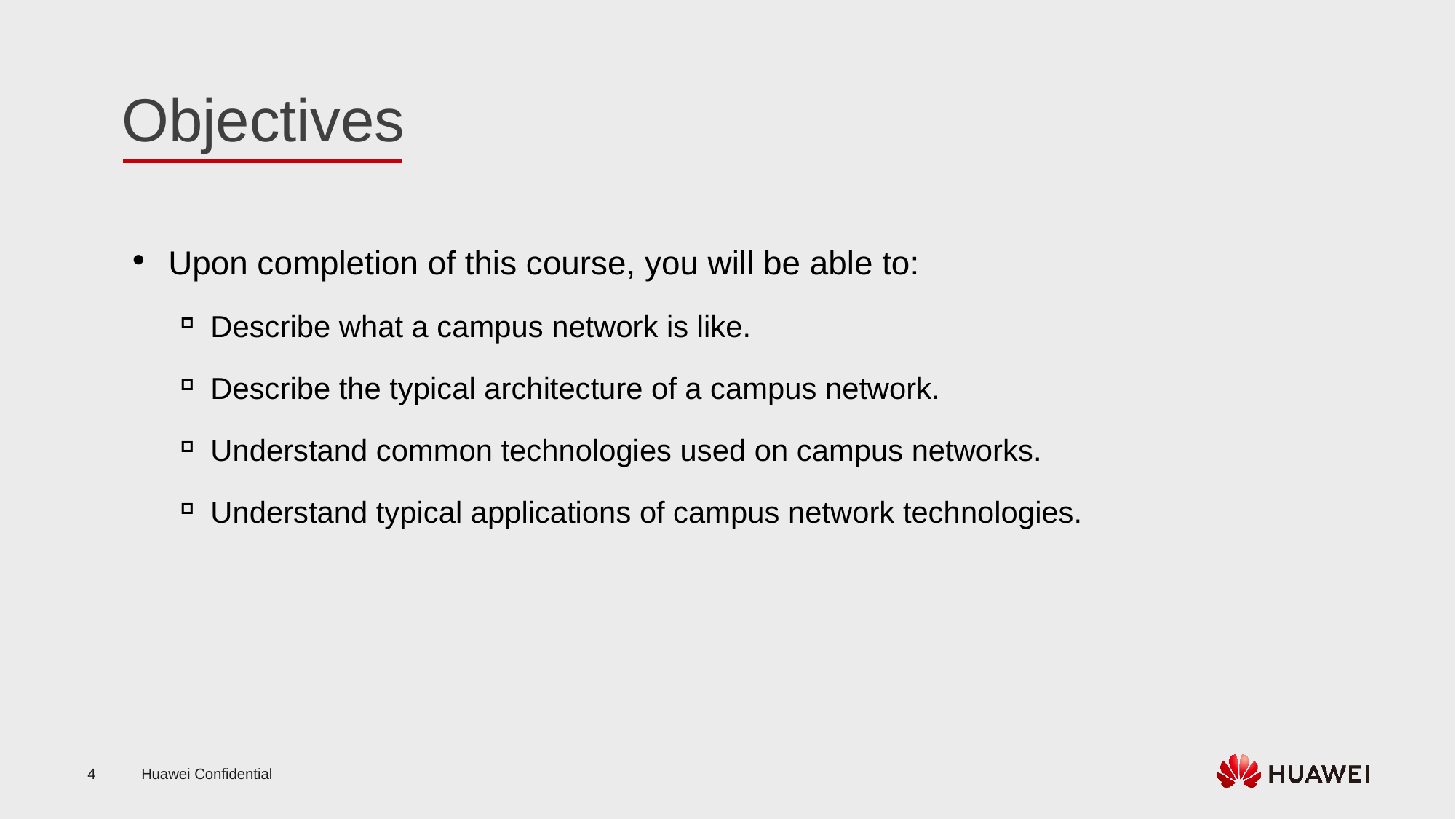

Upon completion of this course, you will be able to:
Describe what a campus network is like.
Describe the typical architecture of a campus network.
Understand common technologies used on campus networks.
Understand typical applications of campus network technologies.